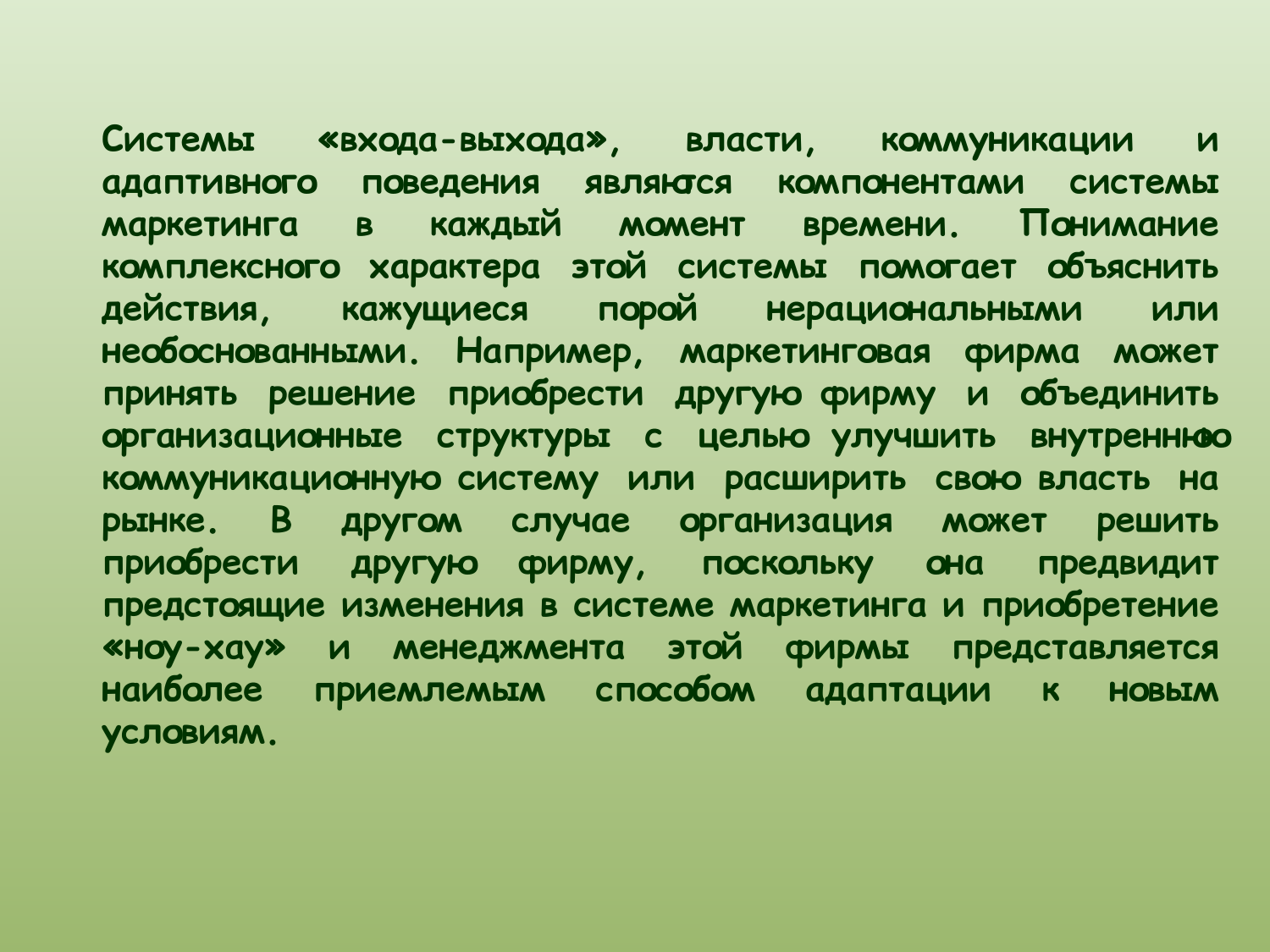

# Системы «входа-выхода», власти, коммуникации и адаптивного поведения являются компонентами системы маркетинга в каждый момент времени. Понимание комплексного характера этой системы помогает объяснить действия, кажущиеся порой нерациональными или необоснованными. Например, маркетинговая фирма может принять решение приобрести другую фирму и объединить организационные структуры с целью улучшить внутреннюю коммуникационную систему или расширить свою власть на рынке. В другом случае организация может решить приобрести другую фирму, поскольку она предвидит предстоящие изменения в системе маркетинга и приобретение «ноу-хау» и менеджмента этой фирмы представляется наиболее приемлемым способом адаптации к новым условиям.